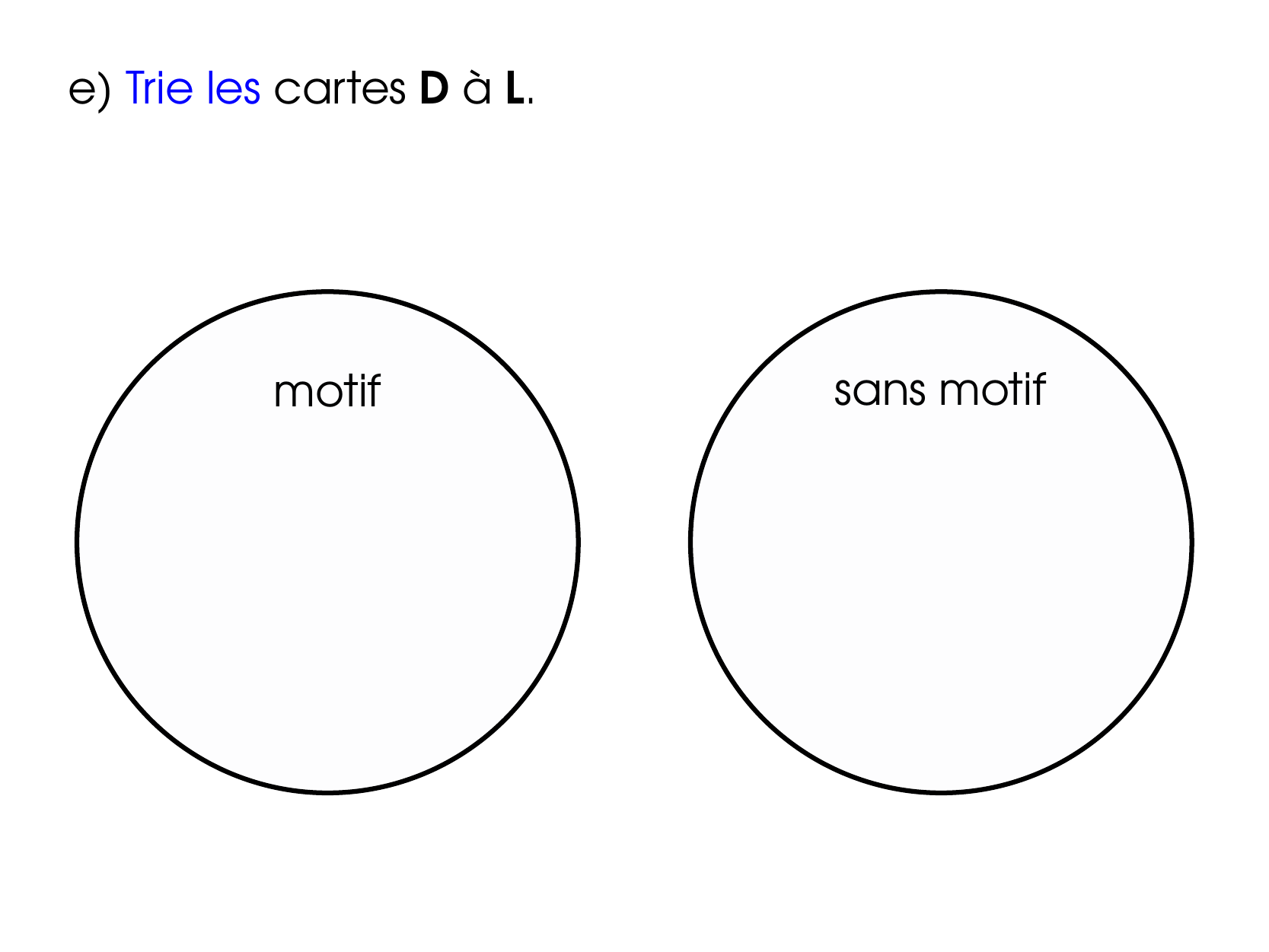

e) Trie les cartes D à L.

motif

sans motif